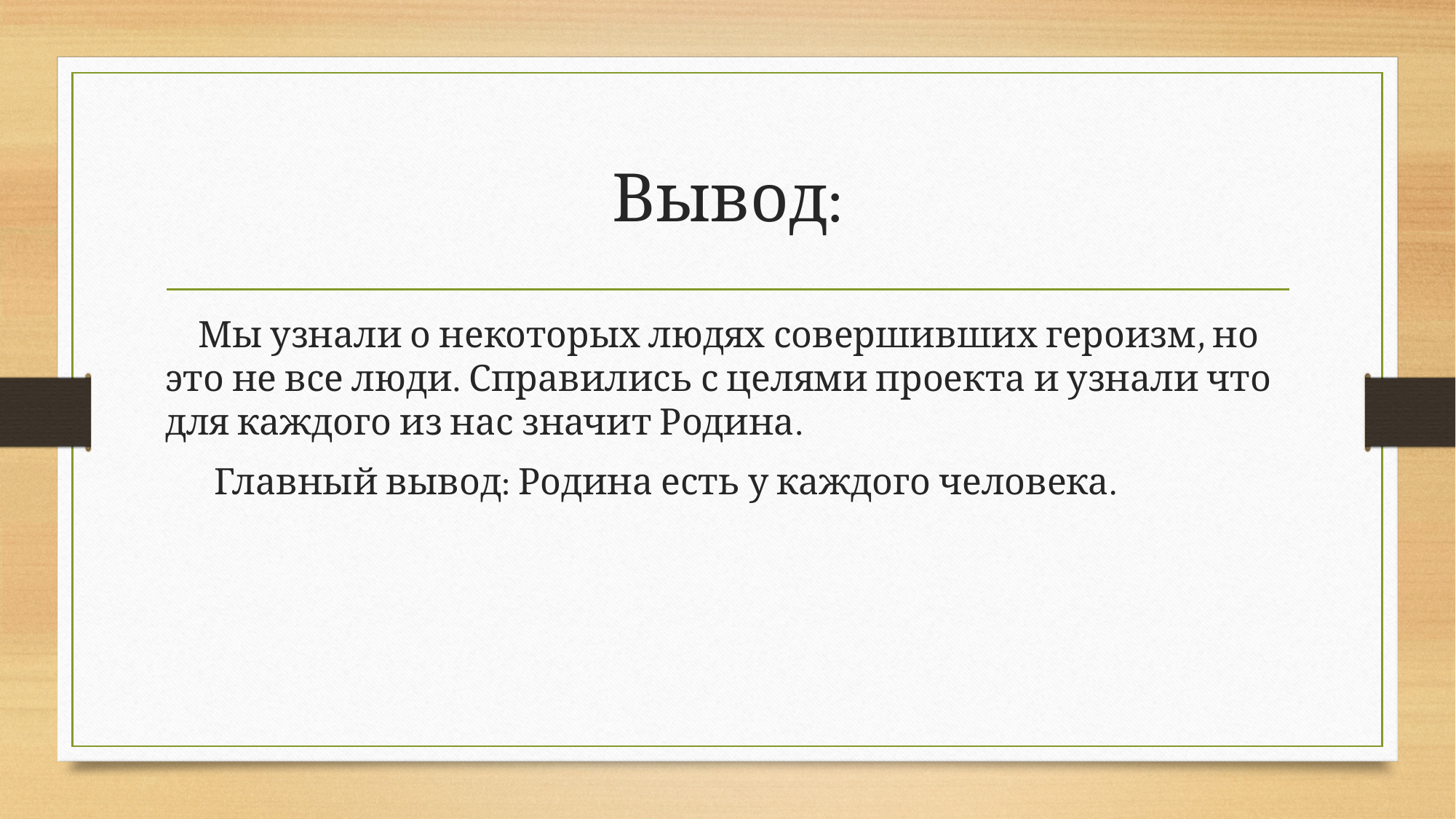

# Вывод:
    Мы узнали о некоторых людях совершивших героизм, но это не все люди. Справились с целями проекта и узнали что для каждого из нас значит Родина.
      Главный вывод: Родина есть у каждого человека.